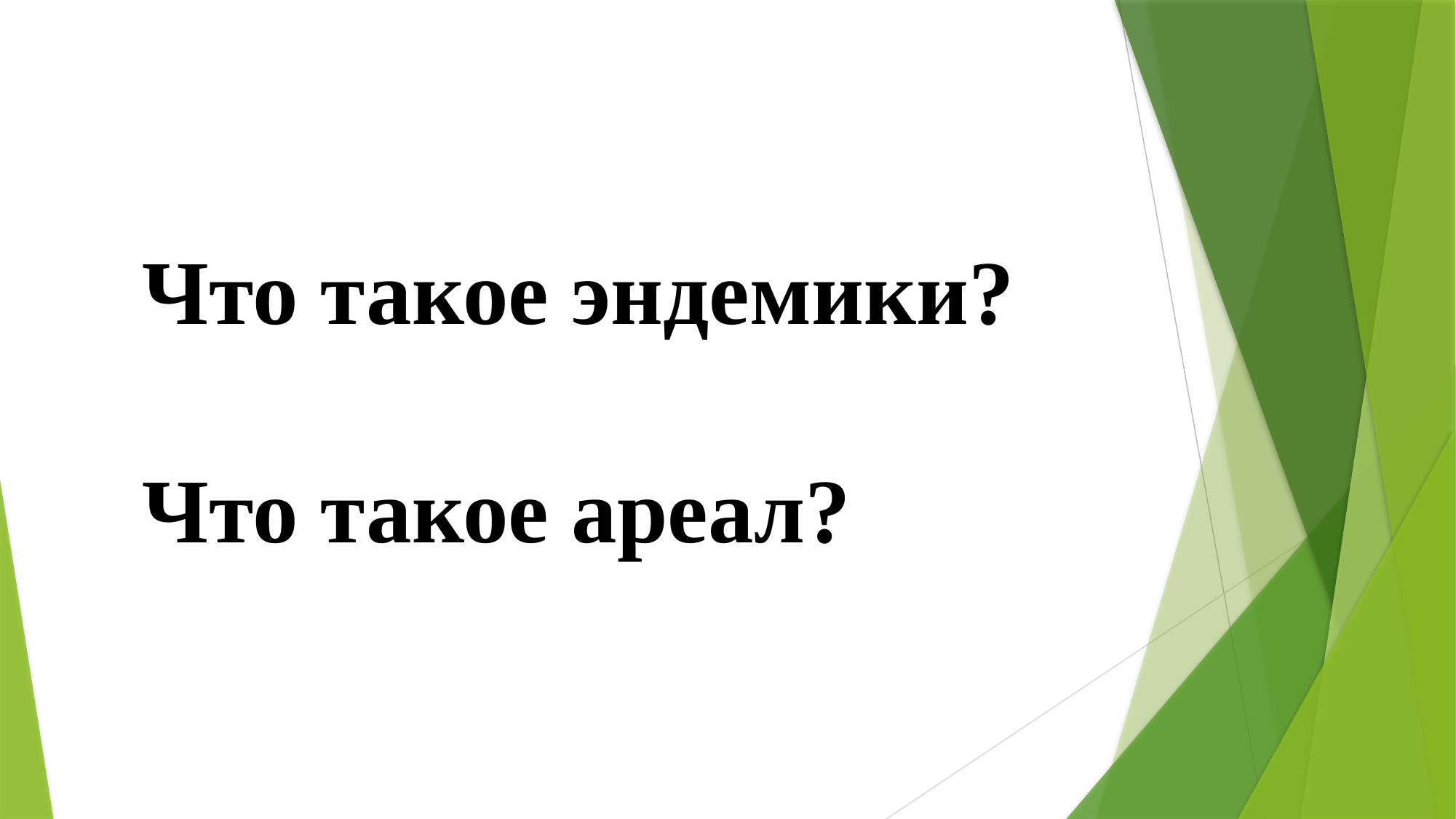

# Что такое эндемики? Что такое ареал?